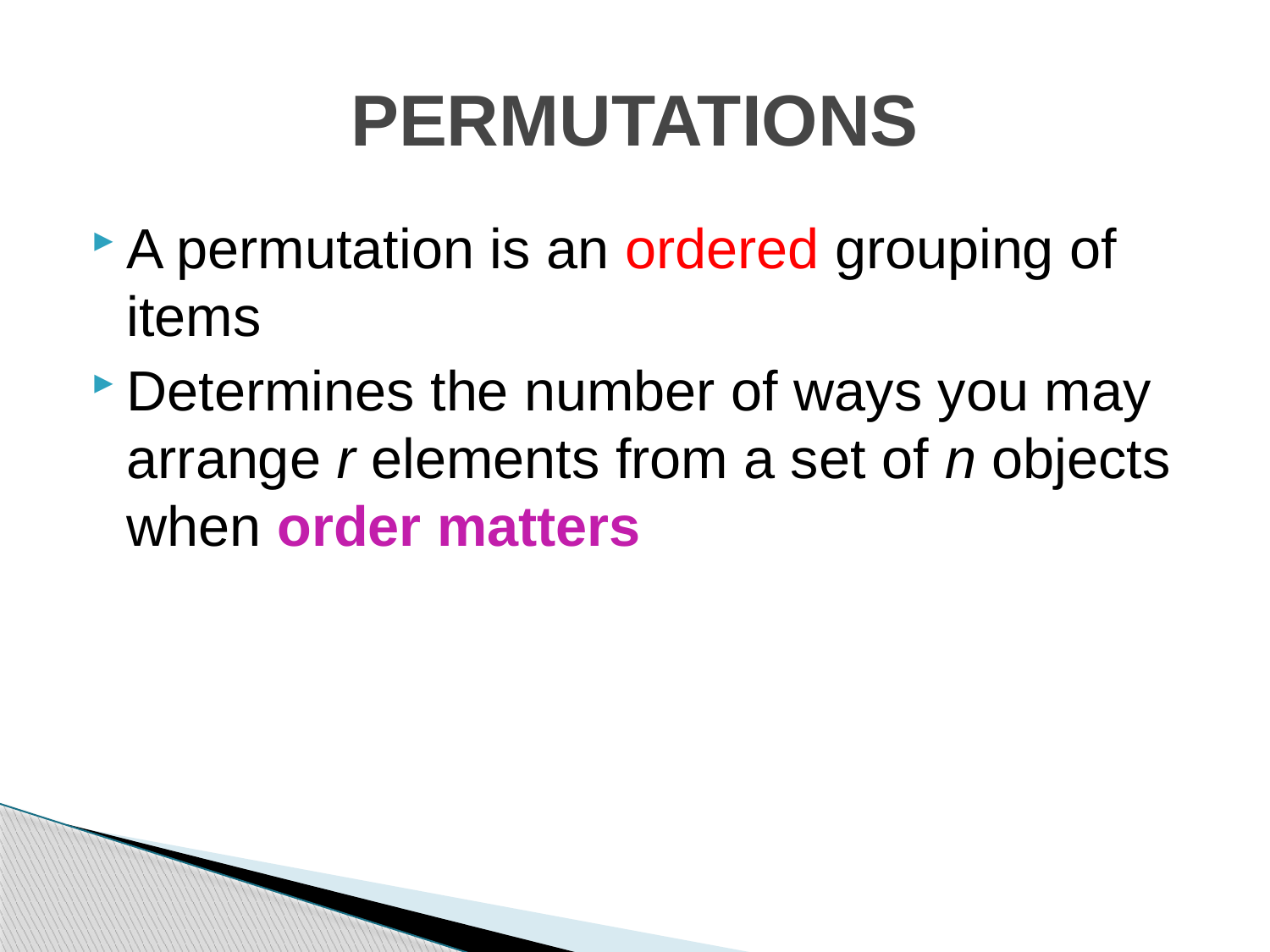

# PERMUTATIONS
A permutation is an ordered grouping of items
Determines the number of ways you may arrange r elements from a set of n objects when order matters